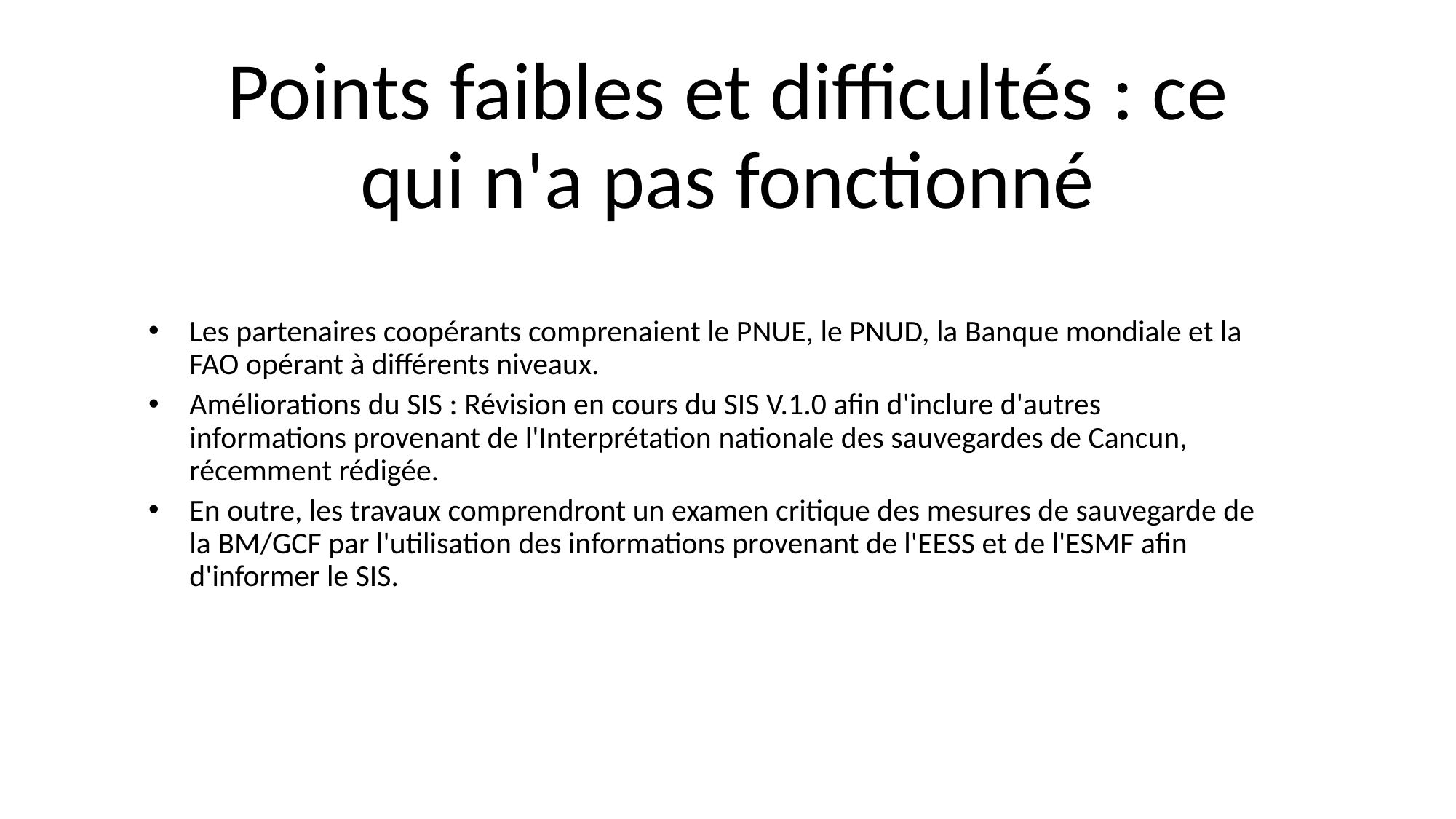

# Points faibles et difficultés : ce qui n'a pas fonctionné

Les partenaires coopérants comprenaient le PNUE, le PNUD, la Banque mondiale et la FAO opérant à différents niveaux.
Améliorations du SIS : Révision en cours du SIS V.1.0 afin d'inclure d'autres informations provenant de l'Interprétation nationale des sauvegardes de Cancun, récemment rédigée.
En outre, les travaux comprendront un examen critique des mesures de sauvegarde de la BM/GCF par l'utilisation des informations provenant de l'EESS et de l'ESMF afin d'informer le SIS.